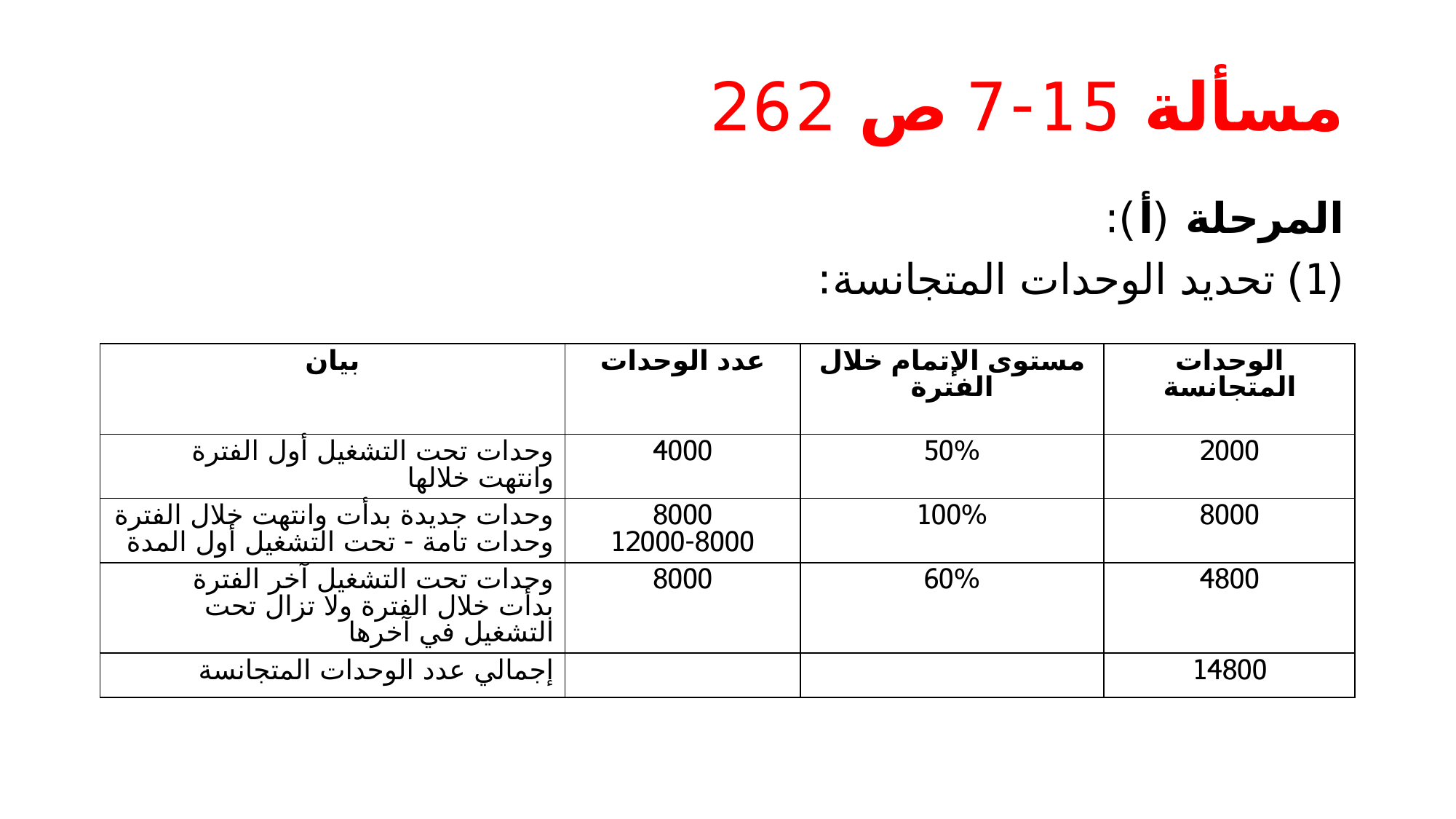

# مسألة 15-7 ص 262
المرحلة (أ):
(1) تحديد الوحدات المتجانسة:

| بيان | عدد الوحدات | مستوى الإتمام خلال الفترة | الوحدات المتجانسة |
| --- | --- | --- | --- |
| وحدات تحت التشغيل أول الفترة وانتهت خلالها | 4000 | 50% | 2000 |
| وحدات جديدة بدأت وانتهت خلال الفترة وحدات تامة - تحت التشغيل أول المدة | 8000 12000-8000 | 100% | 8000 |
| وحدات تحت التشغيل آخر الفترة بدأت خلال الفترة ولا تزال تحت التشغيل في آخرها | 8000 | 60% | 4800 |
| إجمالي عدد الوحدات المتجانسة |  |  | 14800 |